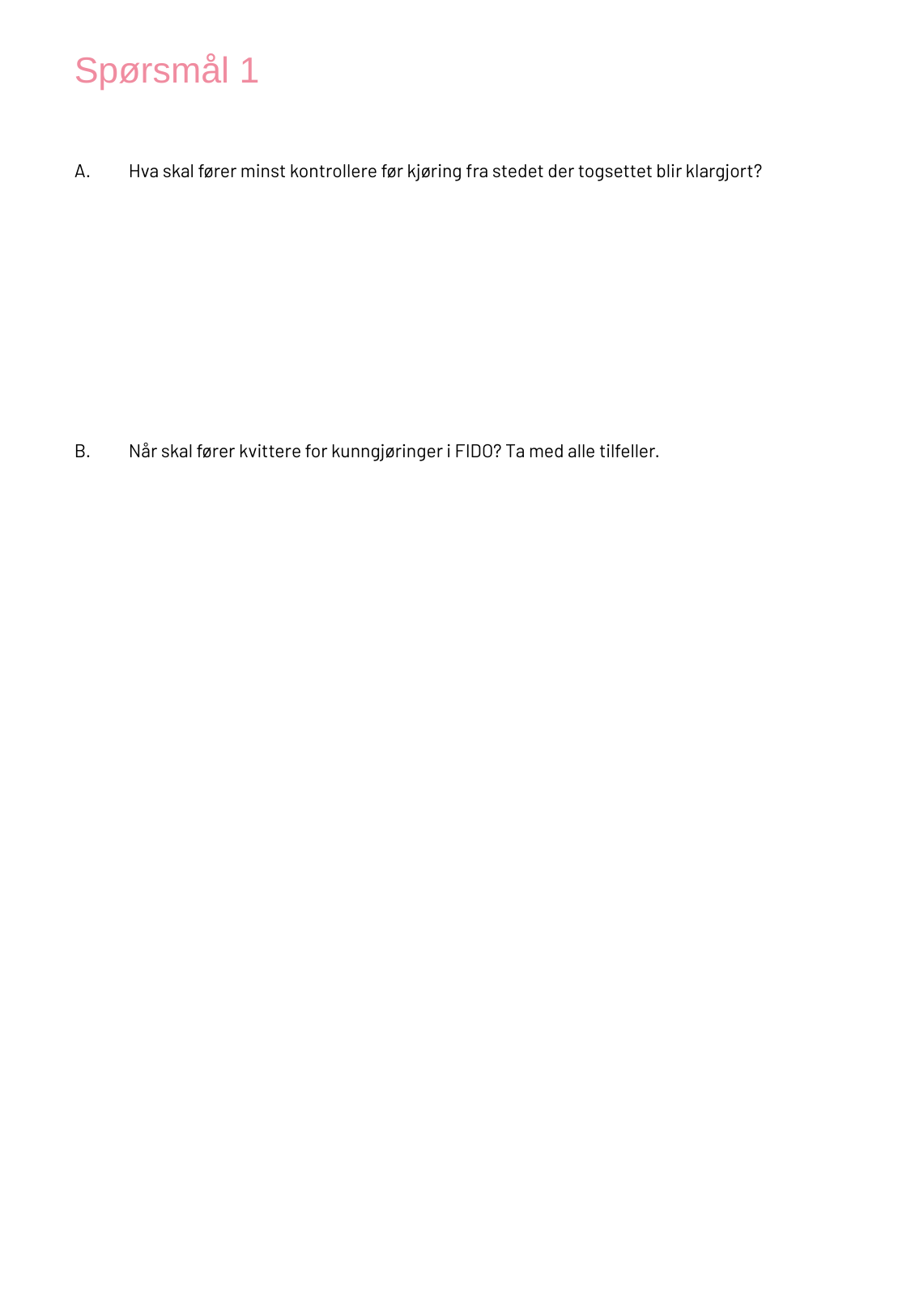

Spørsmål 1
Hva skal fører minst kontrollere før kjøring fra stedet der togsettet blir klargjort?

Når skal fører kvittere for kunngjøringer i FIDO? Ta med alle tilfeller.